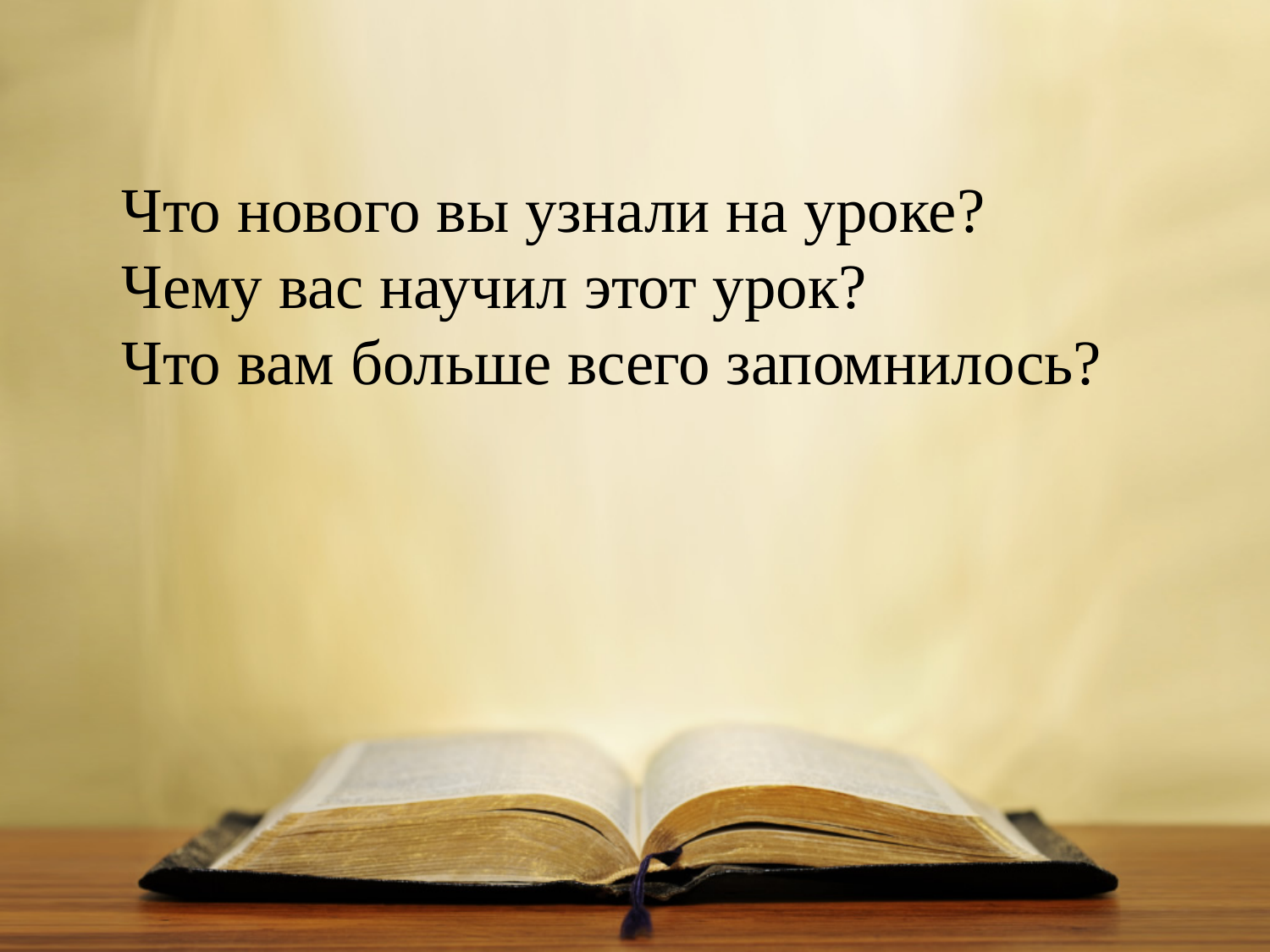

Что нового вы узнали на уроке?
 Чему вас научил этот урок?
 Что вам больше всего запомнилось?